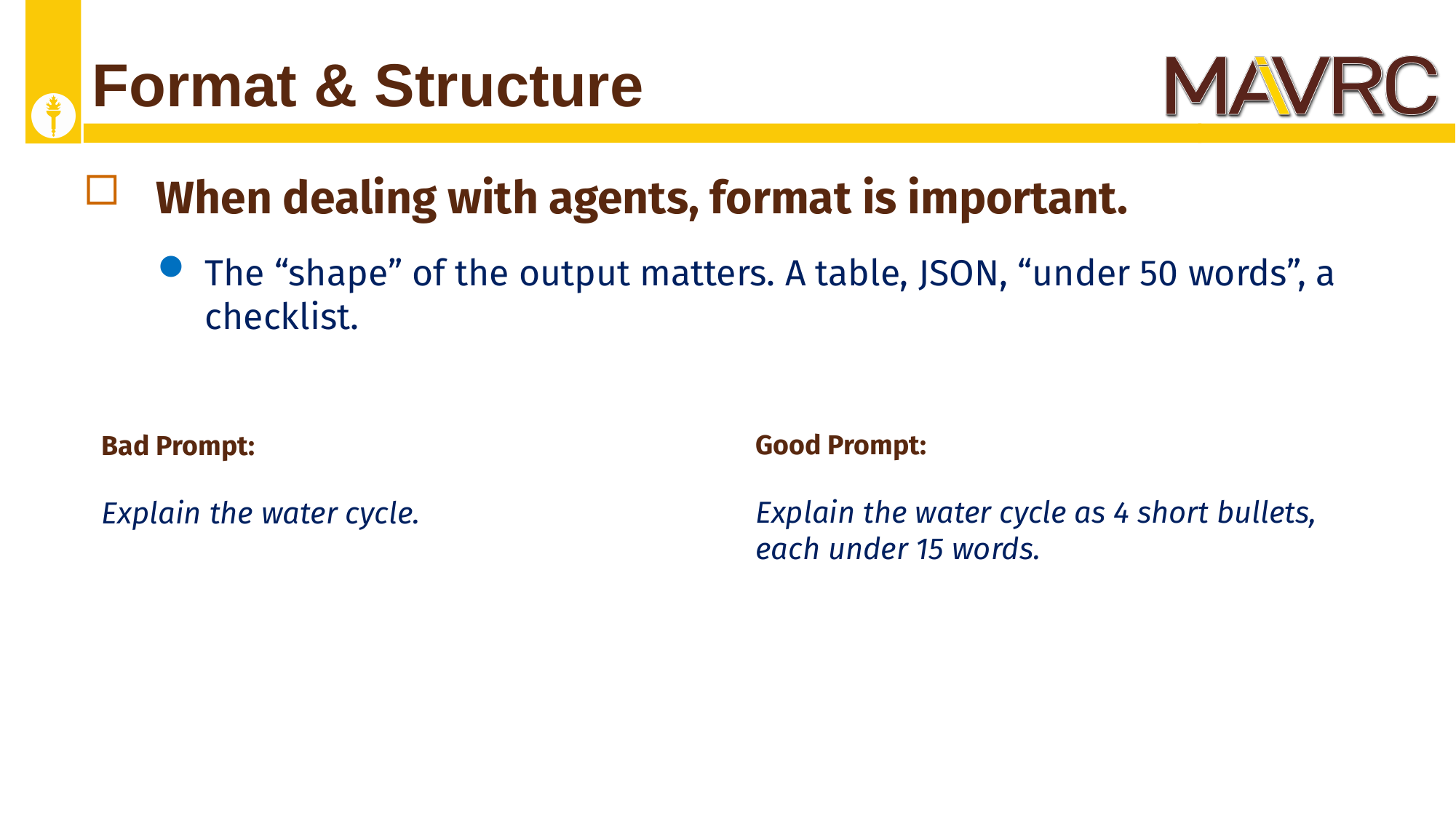

# Format & Structure
When dealing with agents, format is important.
The “shape” of the output matters. A table, JSON, “under 50 words”, a checklist.
Good Prompt:

Explain the water cycle as 4 short bullets, each under 15 words.
Bad Prompt:

Explain the water cycle.